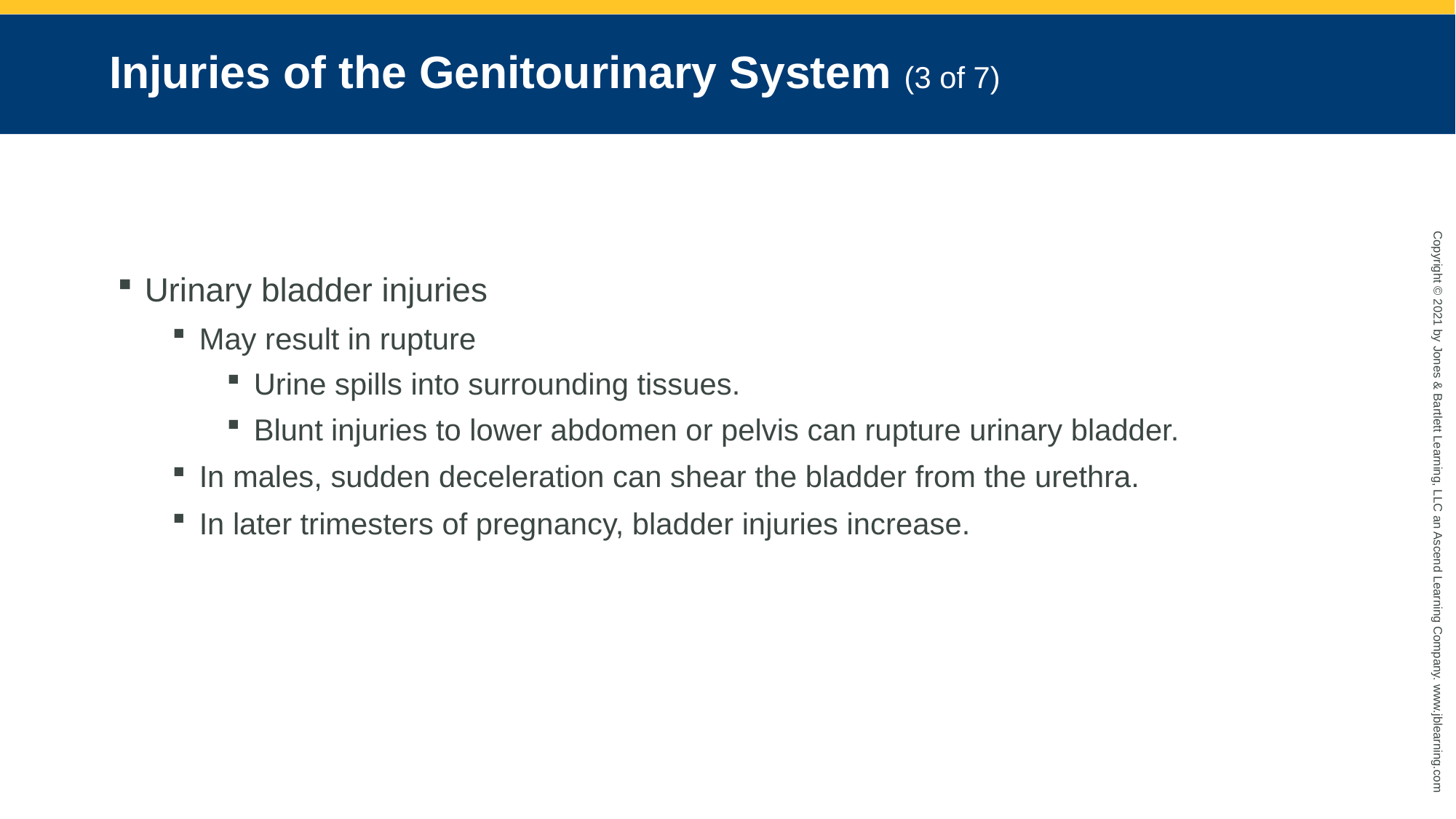

# Injuries of the Genitourinary System (3 of 7)
Urinary bladder injuries
May result in rupture
Urine spills into surrounding tissues.
Blunt injuries to lower abdomen or pelvis can rupture urinary bladder.
In males, sudden deceleration can shear the bladder from the urethra.
In later trimesters of pregnancy, bladder injuries increase.